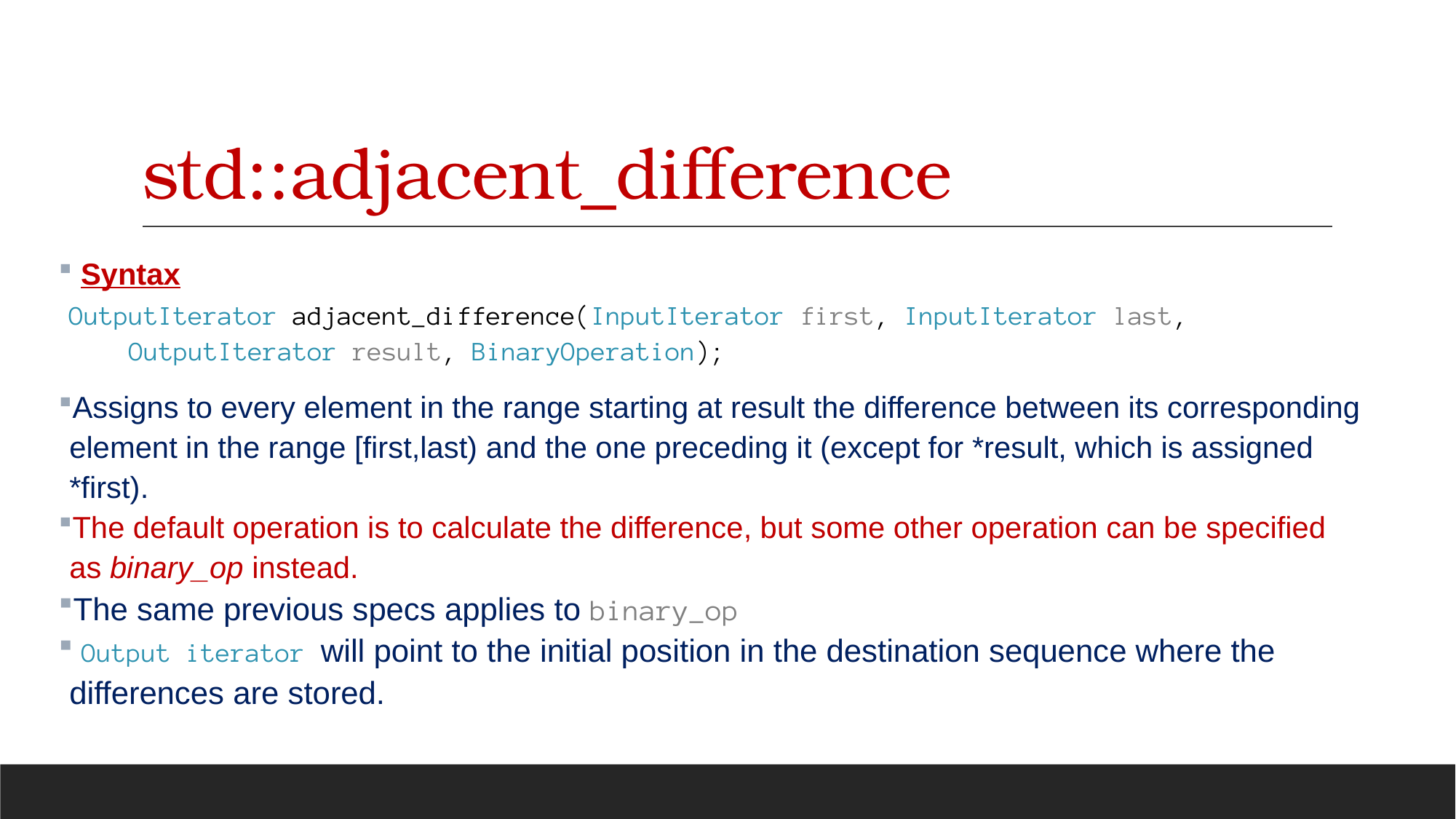

# std::adjacent_difference
 Syntax
OutputIterator adjacent_difference(InputIterator first, InputIterator last,
    OutputIterator result, BinaryOperation);

Assigns to every element in the range starting at result the difference between its corresponding element in the range [first,last) and the one preceding it (except for *result, which is assigned *first).
The default operation is to calculate the difference, but some other operation can be specified as binary_op instead.
The same previous specs applies to binary_op
 Output iterator will point to the initial position in the destination sequence where the differences are stored.